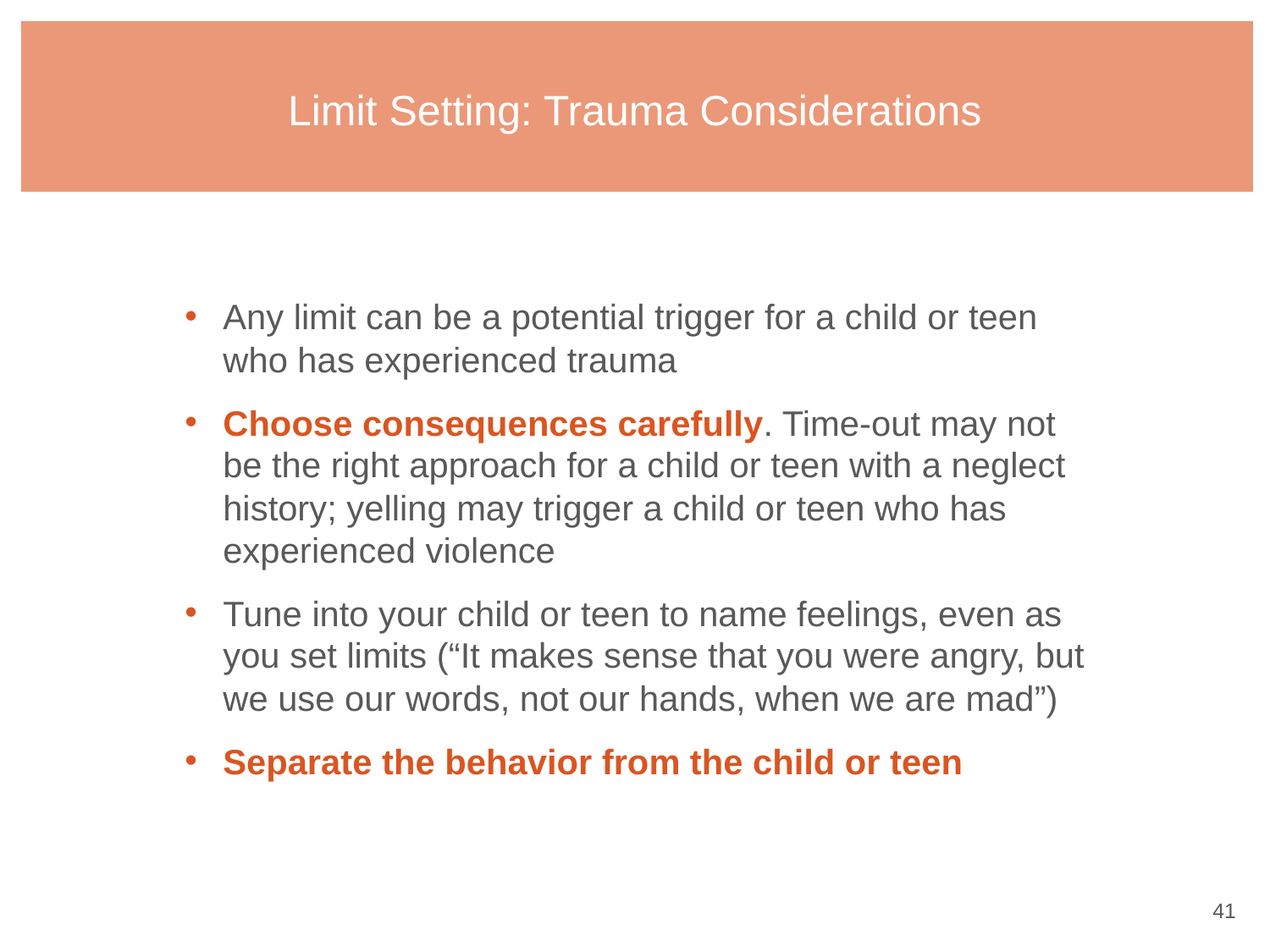

# Limit Setting: Trauma Considerations
Any limit can be a potential trigger for a child or teen who has experienced trauma
Choose consequences carefully. Time-out may not be the right approach for a child or teen with a neglect history; yelling may trigger a child or teen who has experienced violence
Tune into your child or teen to name feelings, even as you set limits (“It makes sense that you were angry, but we use our words, not our hands, when we are mad”)
Separate the behavior from the child or teen
41